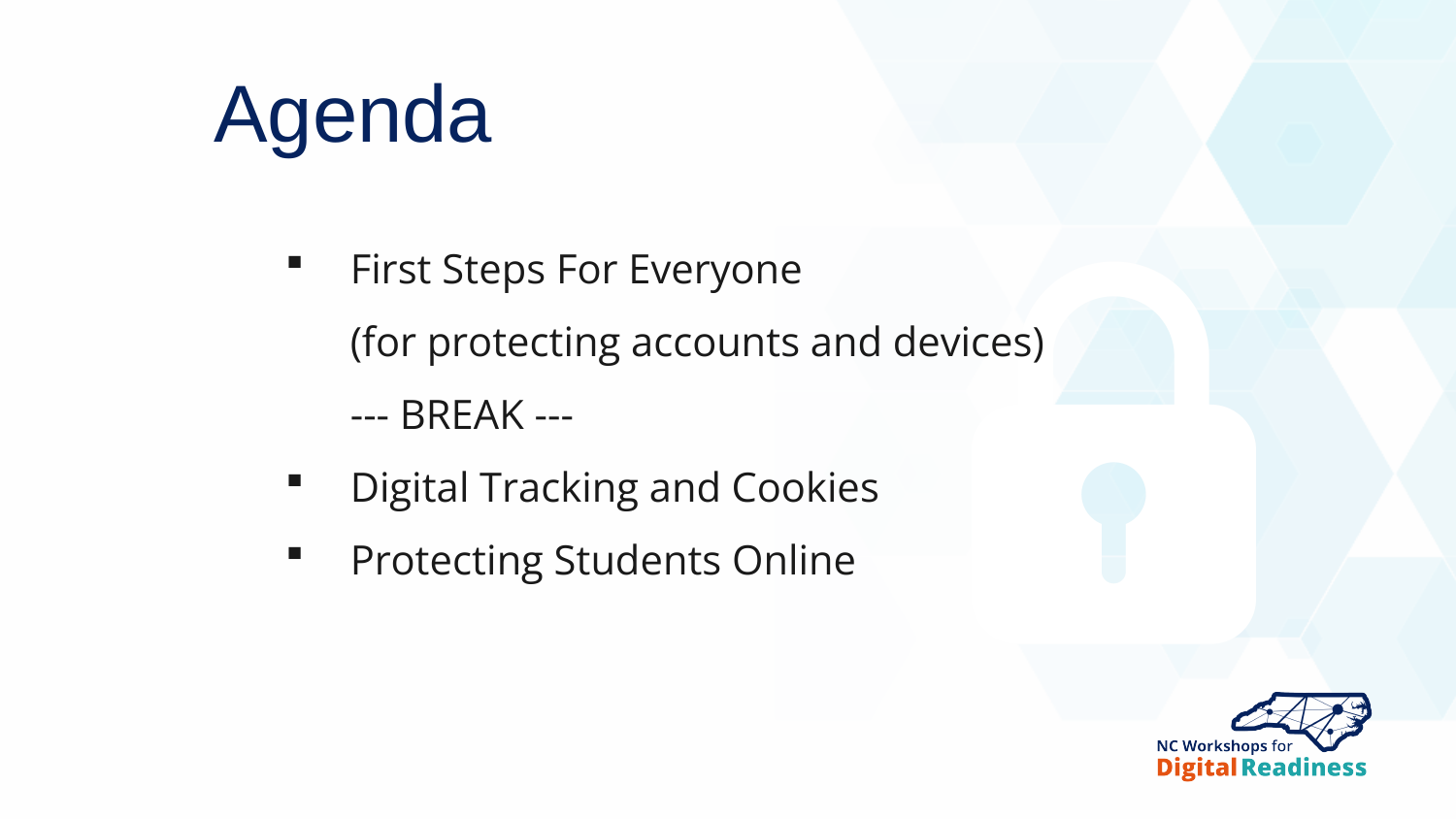

Agenda
First Steps For Everyone
(for protecting accounts and devices)
--- BREAK ---
Digital Tracking and Cookies
Protecting Students Online